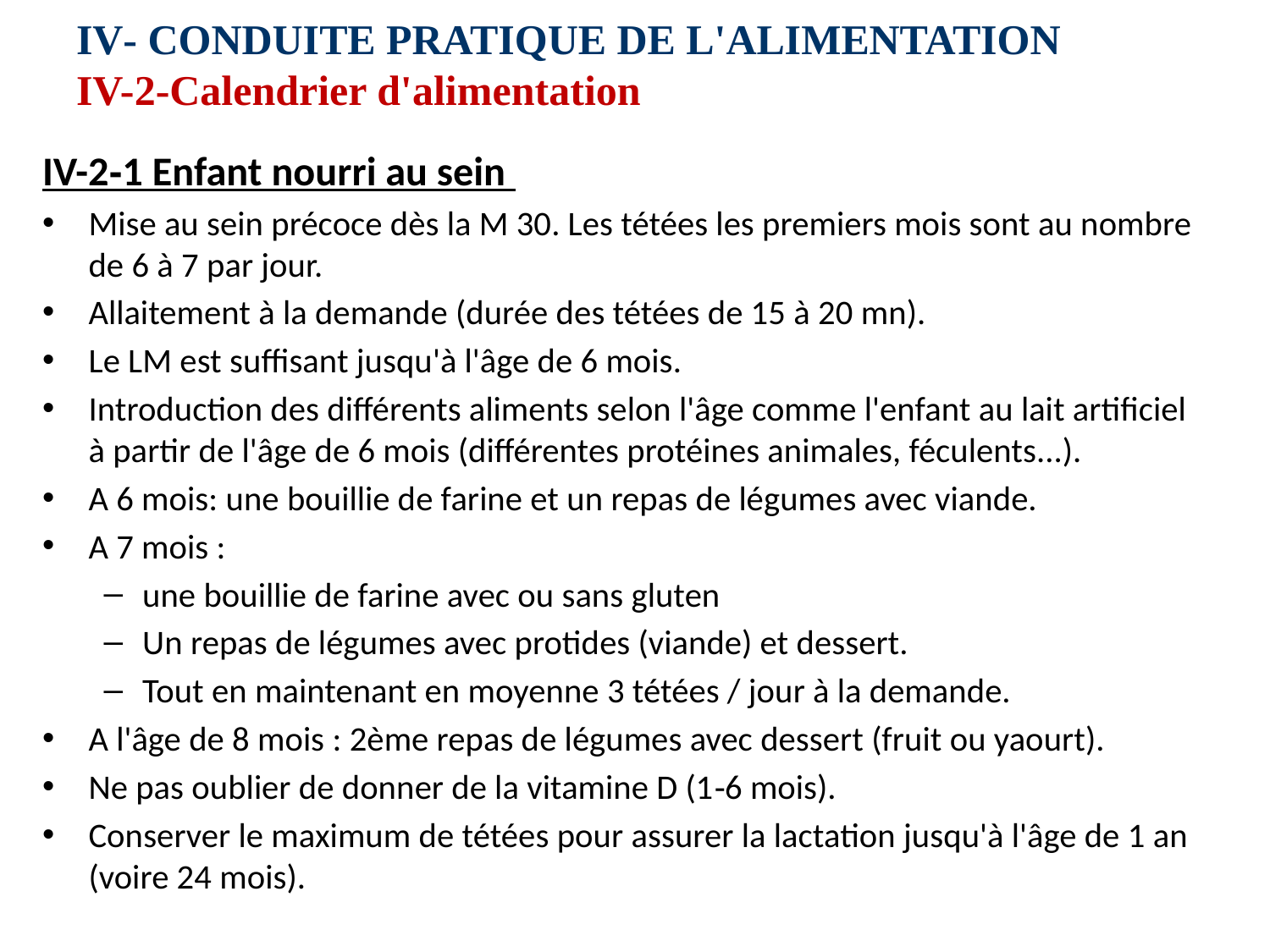

# IV‑ CONDUITE PRATIQUE DE L'ALIMENTATION IV-2‑Calendrier d'alimentation
IV-2‑1 Enfant nourri au sein
Mise au sein précoce dès la M 30. Les tétées les premiers mois sont au nombre de 6 à 7 par jour.
Allaitement à la demande (durée des tétées de 15 à 20 mn).
Le LM est suffisant jusqu'à l'âge de 6 mois.
Introduction des différents aliments selon l'âge comme l'enfant au lait artificiel à partir de l'âge de 6 mois (différentes protéines animales, féculents...).
A 6 mois: une bouillie de farine et un repas de légumes avec viande.
A 7 mois :
une bouillie de farine avec ou sans gluten
Un repas de légumes avec protides (viande) et dessert.
Tout en maintenant en moyenne 3 tétées / jour à la demande.
A l'âge de 8 mois : 2ème repas de légumes avec dessert (fruit ou yaourt).
Ne pas oublier de donner de la vitamine D (1‑6 mois).
Conserver le maximum de tétées pour assurer la lactation jusqu'à l'âge de 1 an (voire 24 mois).